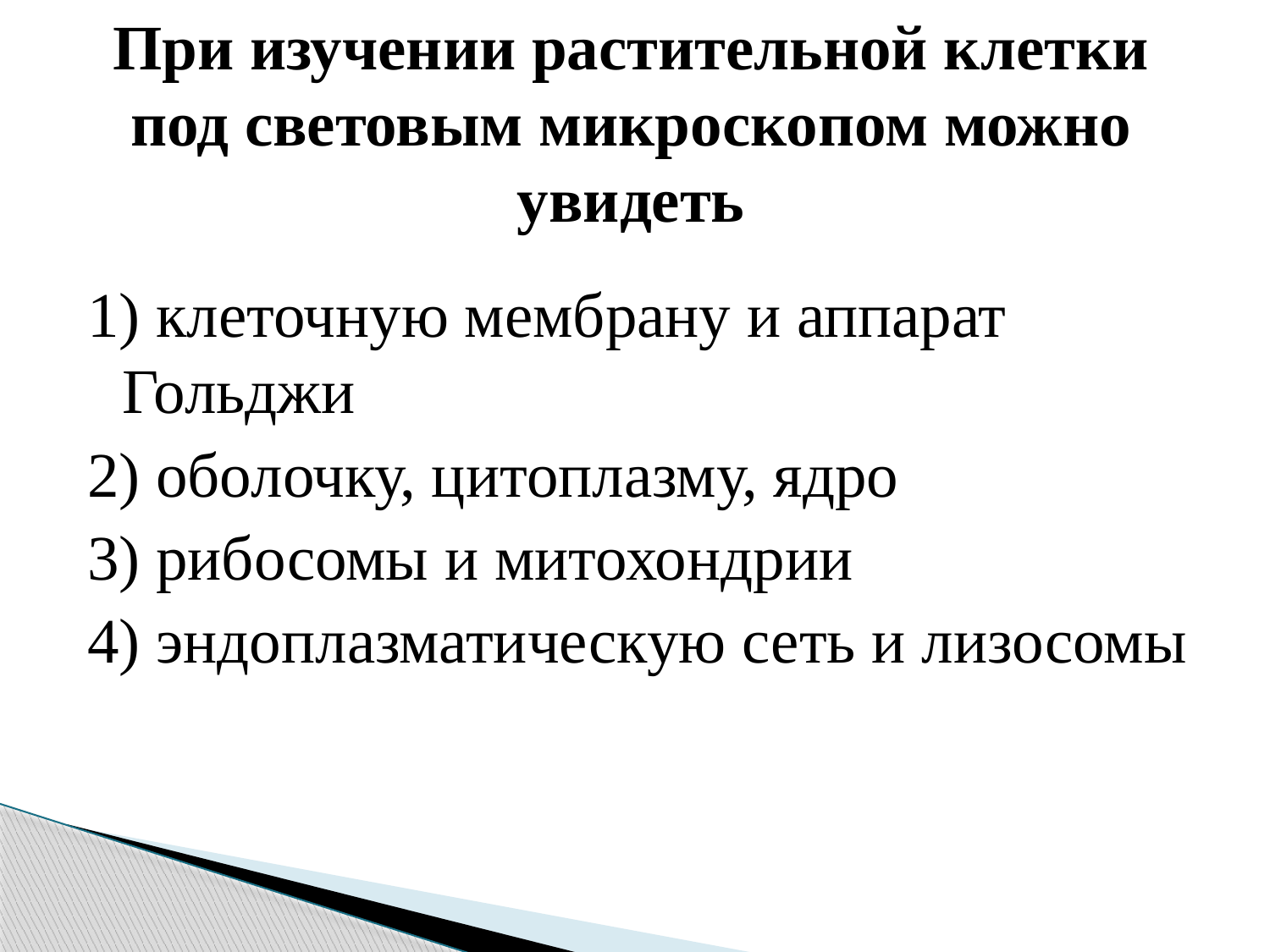

# При изучении растительной клетки под световым микроскопом можно увидеть
1) клеточную мембрану и аппарат Гольджи
2) оболочку, цитоплазму, ядро
3) рибосомы и митохондрии
4) эндоплазматическую сеть и лизосомы